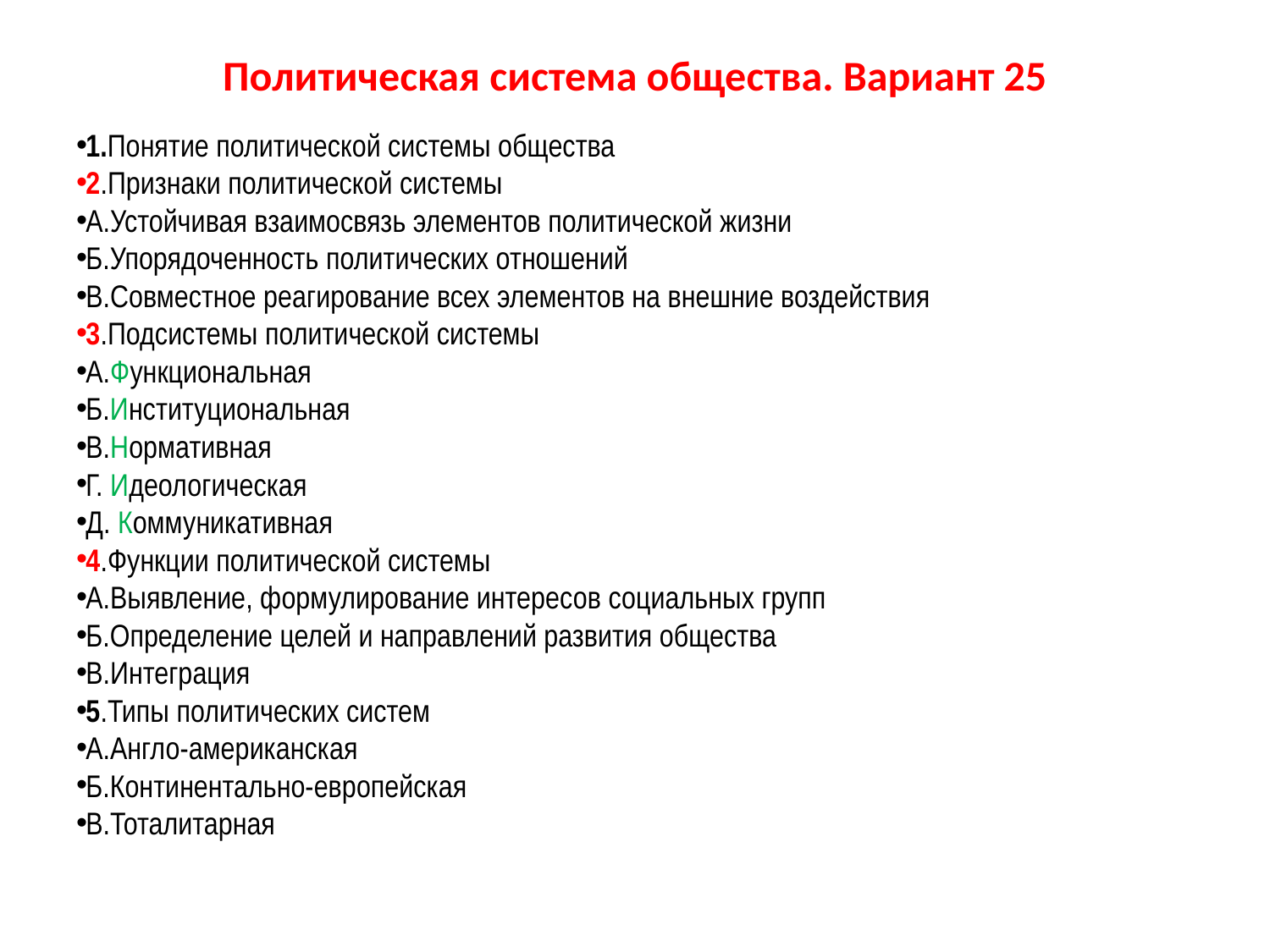

# Политическая система общества. Вариант 25
1.Понятие политической системы общества
2.Признаки политической системы
А.Устойчивая взаимосвязь элементов политической жизни
Б.Упорядоченность политических отношений
В.Совместное реагирование всех элементов на внешние воздействия
3.Подсистемы политической системы
А.Функциональная
Б.Институциональная
В.Нормативная
Г. Идеологическая
Д. Коммуникативная
4.Функции политической системы
А.Выявление, формулирование интересов социальных групп
Б.Определение целей и направлений развития общества
В.Интеграция
5.Типы политических систем
А.Англо-американская
Б.Континентально-европейская
В.Тоталитарная